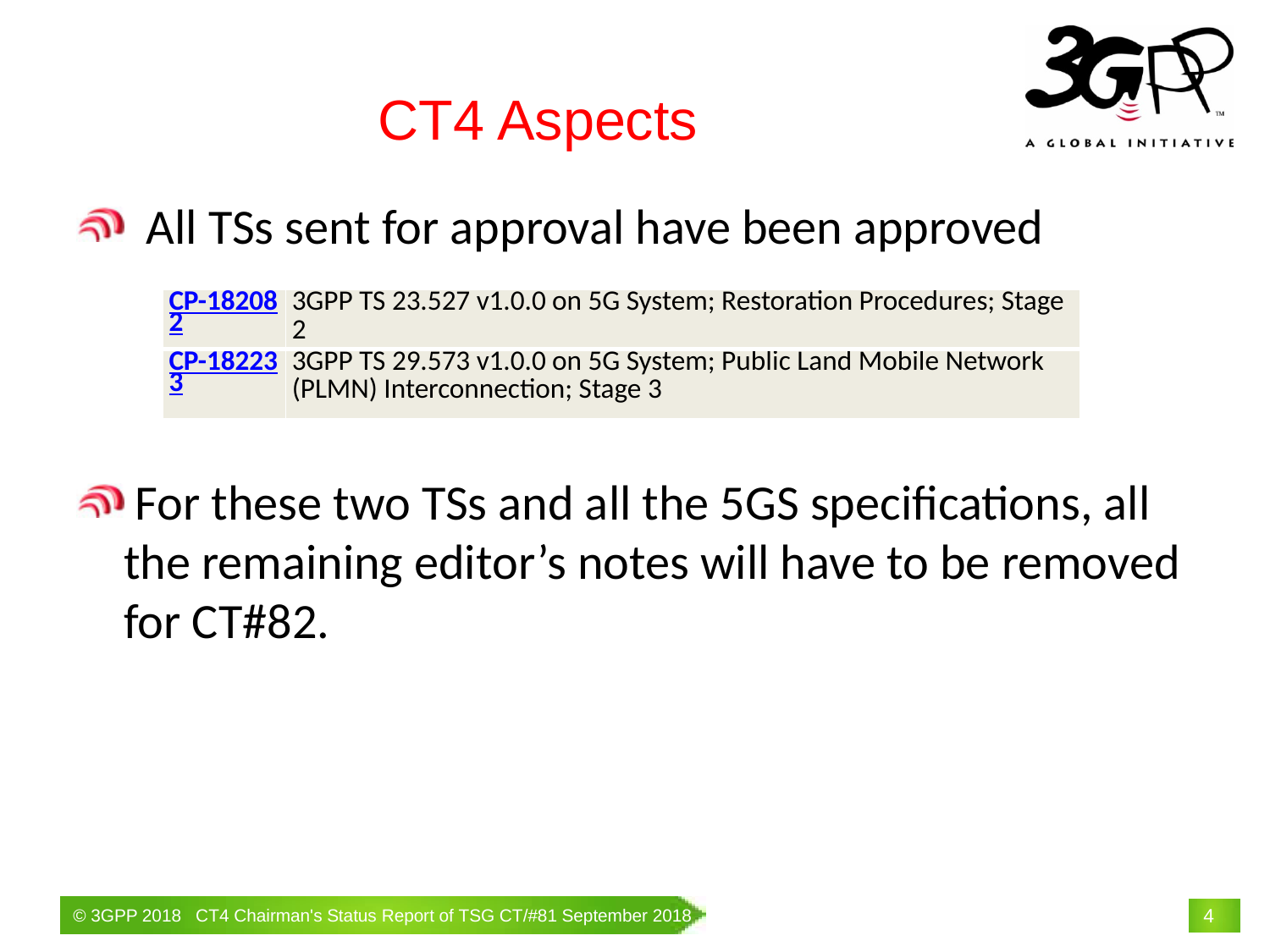

# CT4 Aspects
  All TSs sent for approval have been approved

 For these two TSs and all the 5GS specifications, all the remaining editor’s notes will have to be removed for CT#82.

| CP-182082 | 3GPP TS 23.527 v1.0.0 on 5G System; Restoration Procedures; Stage 2 |
| --- | --- |
| CP-182233 | 3GPP TS 29.573 v1.0.0 on 5G System; Public Land Mobile Network (PLMN) Interconnection; Stage 3 |